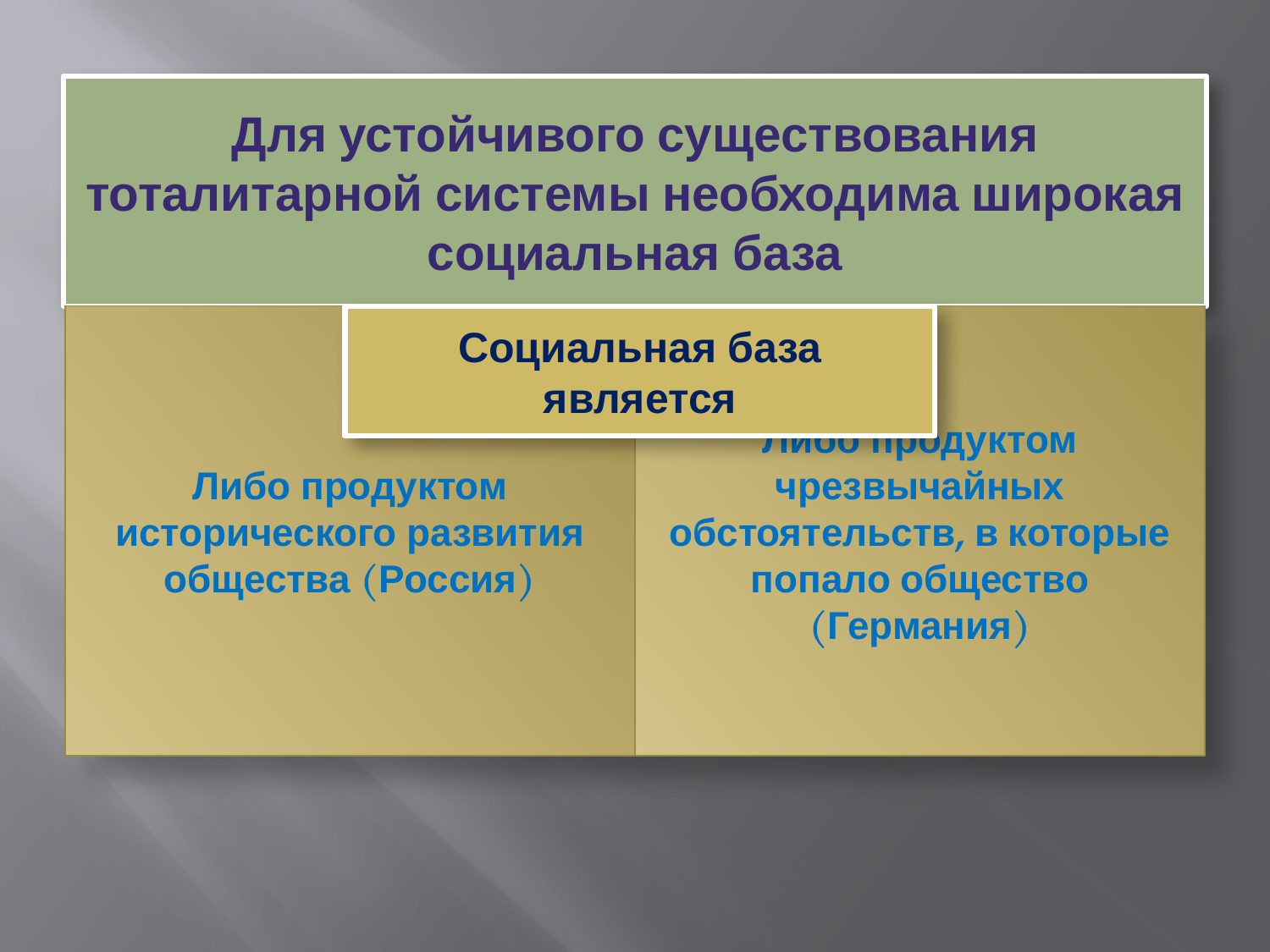

# Для устойчивого существования тоталитарной системы необходима широкая социальная база

Либо продуктом исторического развития общества (Россия)
Социальная база является
Либо продуктом чрезвычайных обстоятельств, в которые попало общество (Германия)